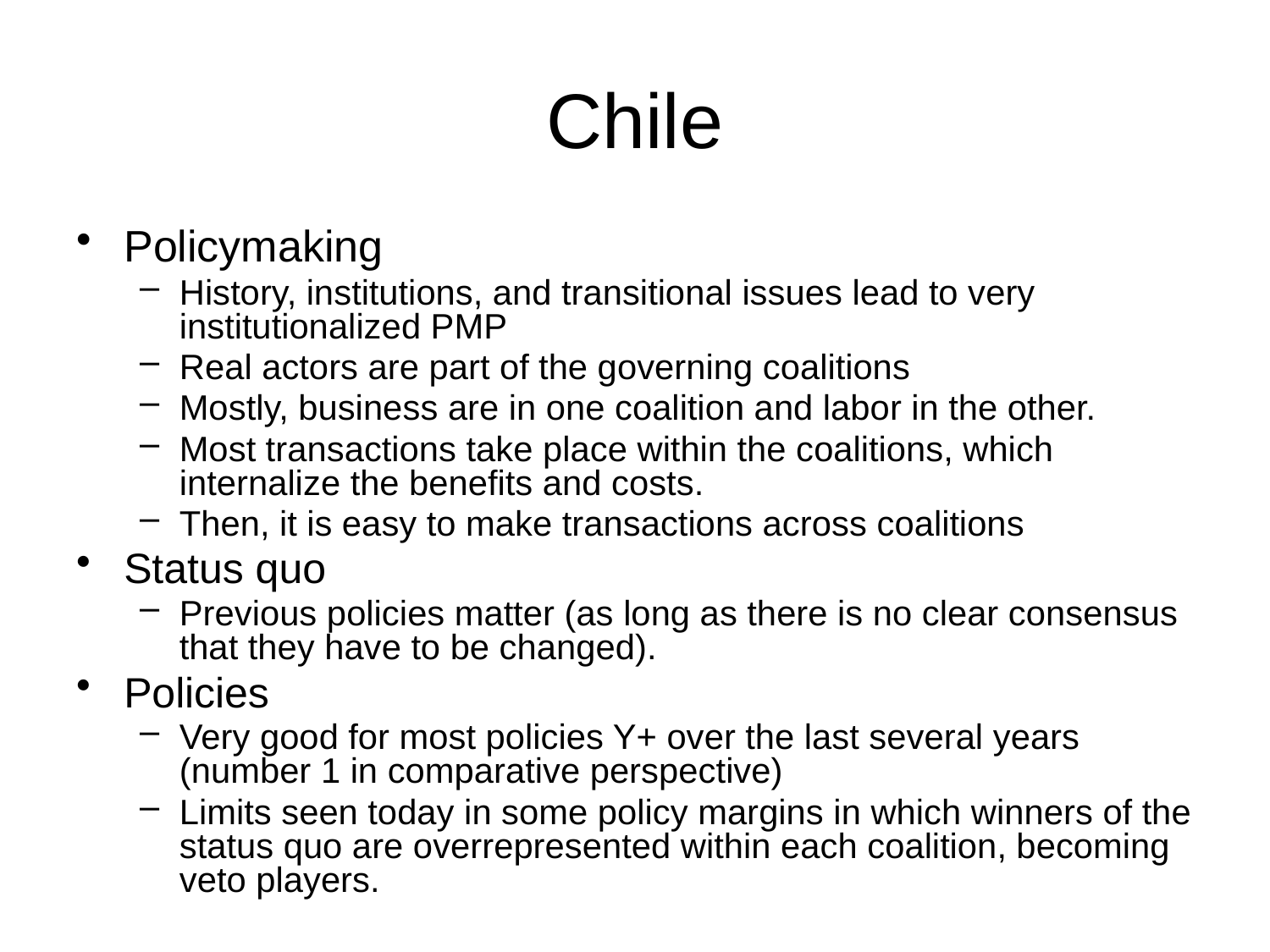

# Chile
Policymaking
History, institutions, and transitional issues lead to very institutionalized PMP
Real actors are part of the governing coalitions
Mostly, business are in one coalition and labor in the other.
Most transactions take place within the coalitions, which internalize the benefits and costs.
Then, it is easy to make transactions across coalitions
Status quo
Previous policies matter (as long as there is no clear consensus that they have to be changed).
Policies
Very good for most policies Y+ over the last several years  (number 1 in comparative perspective)
Limits seen today in some policy margins in which winners of the status quo are overrepresented within each coalition, becoming veto players.